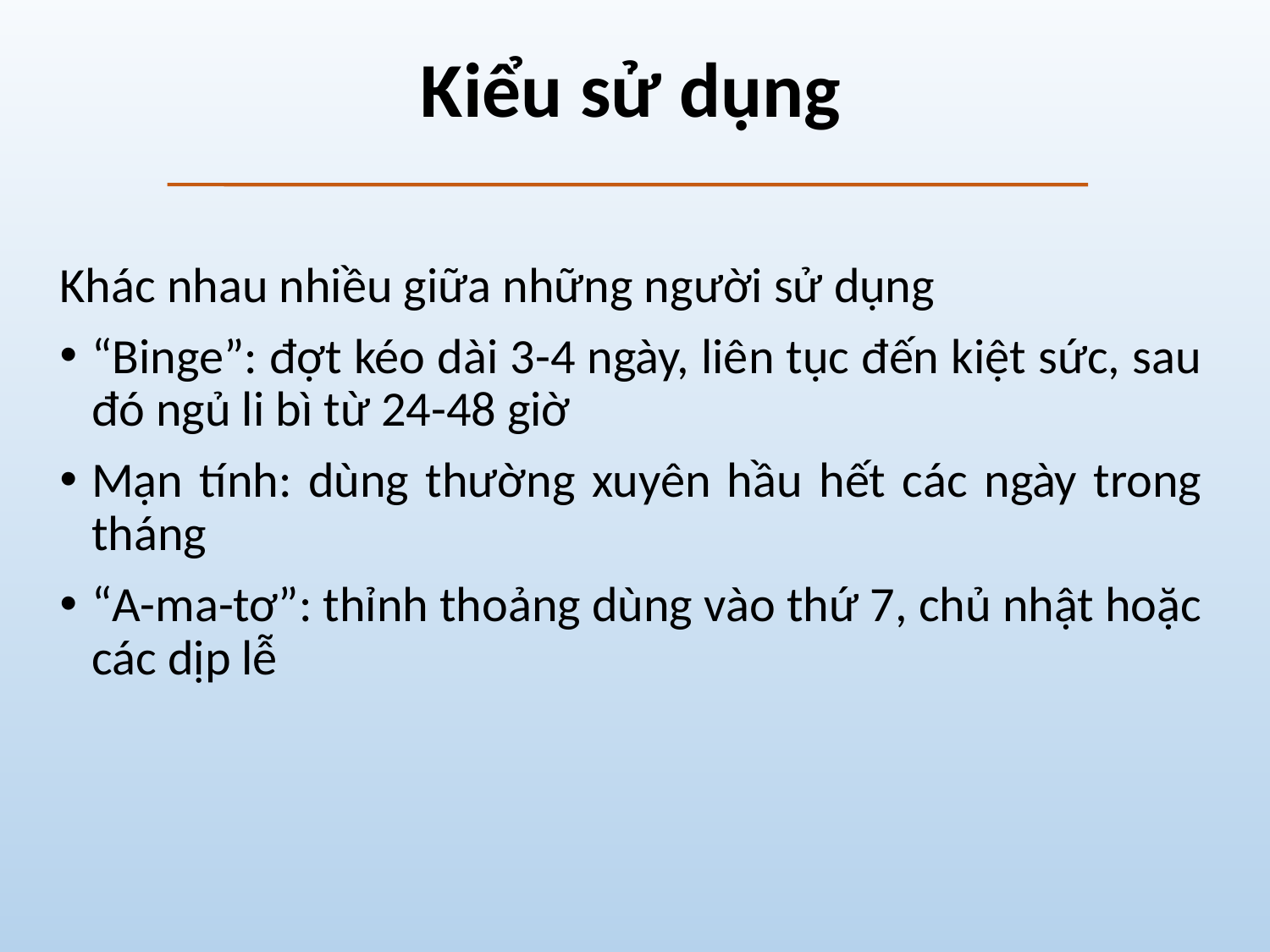

# Kiểu sử dụng
Khác nhau nhiều giữa những người sử dụng
“Binge”: đợt kéo dài 3-4 ngày, liên tục đến kiệt sức, sau đó ngủ li bì từ 24-48 giờ
Mạn tính: dùng thường xuyên hầu hết các ngày trong tháng
“A-ma-tơ”: thỉnh thoảng dùng vào thứ 7, chủ nhật hoặc các dịp lễ